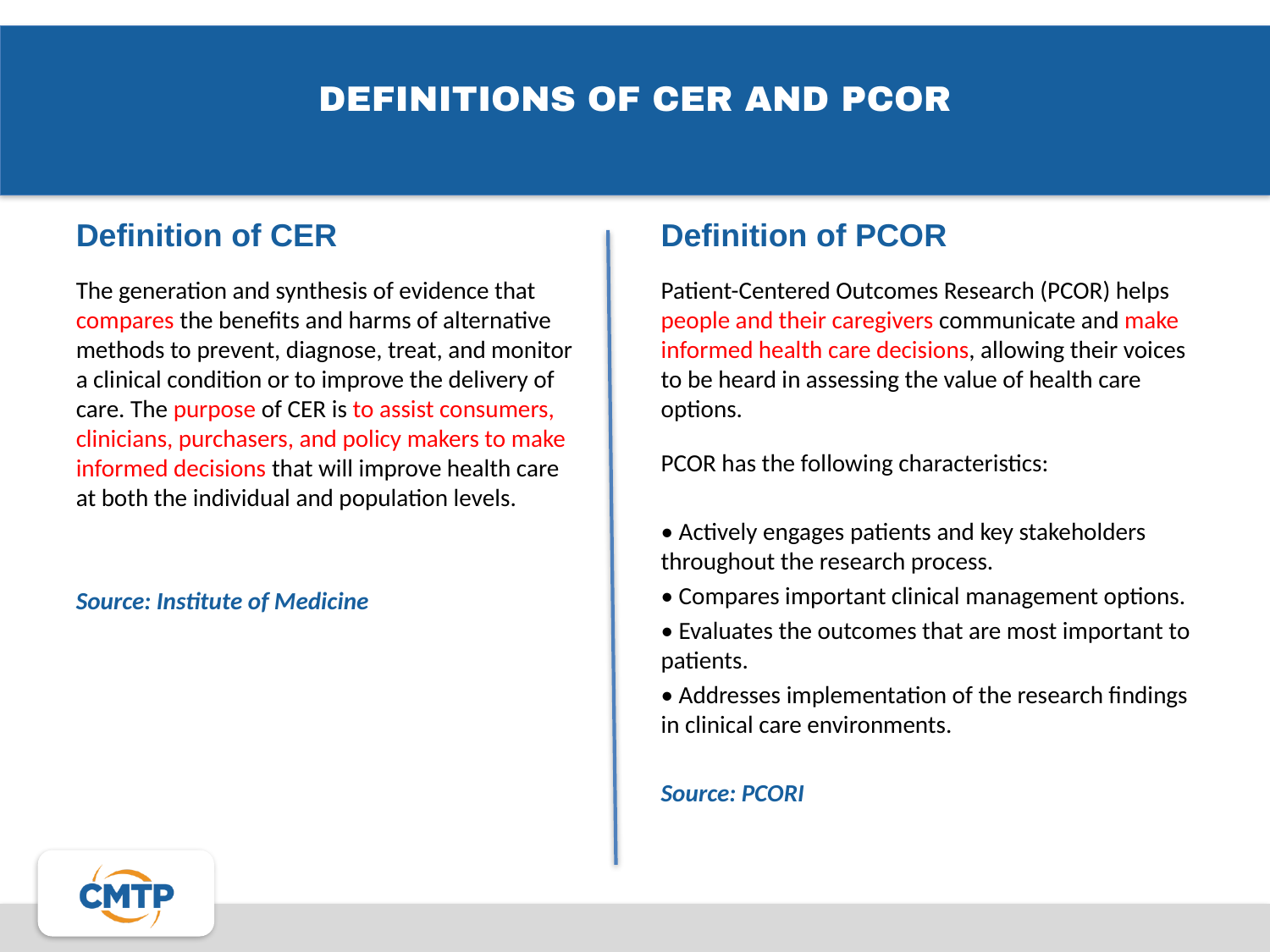

# Definitions of cer and pcor
Definition of CER
Definition of PCOR
The generation and synthesis of evidence that compares the benefits and harms of alternative methods to prevent, diagnose, treat, and monitor a clinical condition or to improve the delivery of care. The purpose of CER is to assist consumers, clinicians, purchasers, and policy makers to make informed decisions that will improve health care at both the individual and population levels.

Source: Institute of Medicine
Patient-Centered Outcomes Research (PCOR) helps people and their caregivers communicate and make informed health care decisions, allowing their voices to be heard in assessing the value of health care options.

PCOR has the following characteristics:

• Actively engages patients and key stakeholders throughout the research process.
• Compares important clinical management options.
• Evaluates the outcomes that are most important to patients.
• Addresses implementation of the research findings in clinical care environments.

Source: PCORI